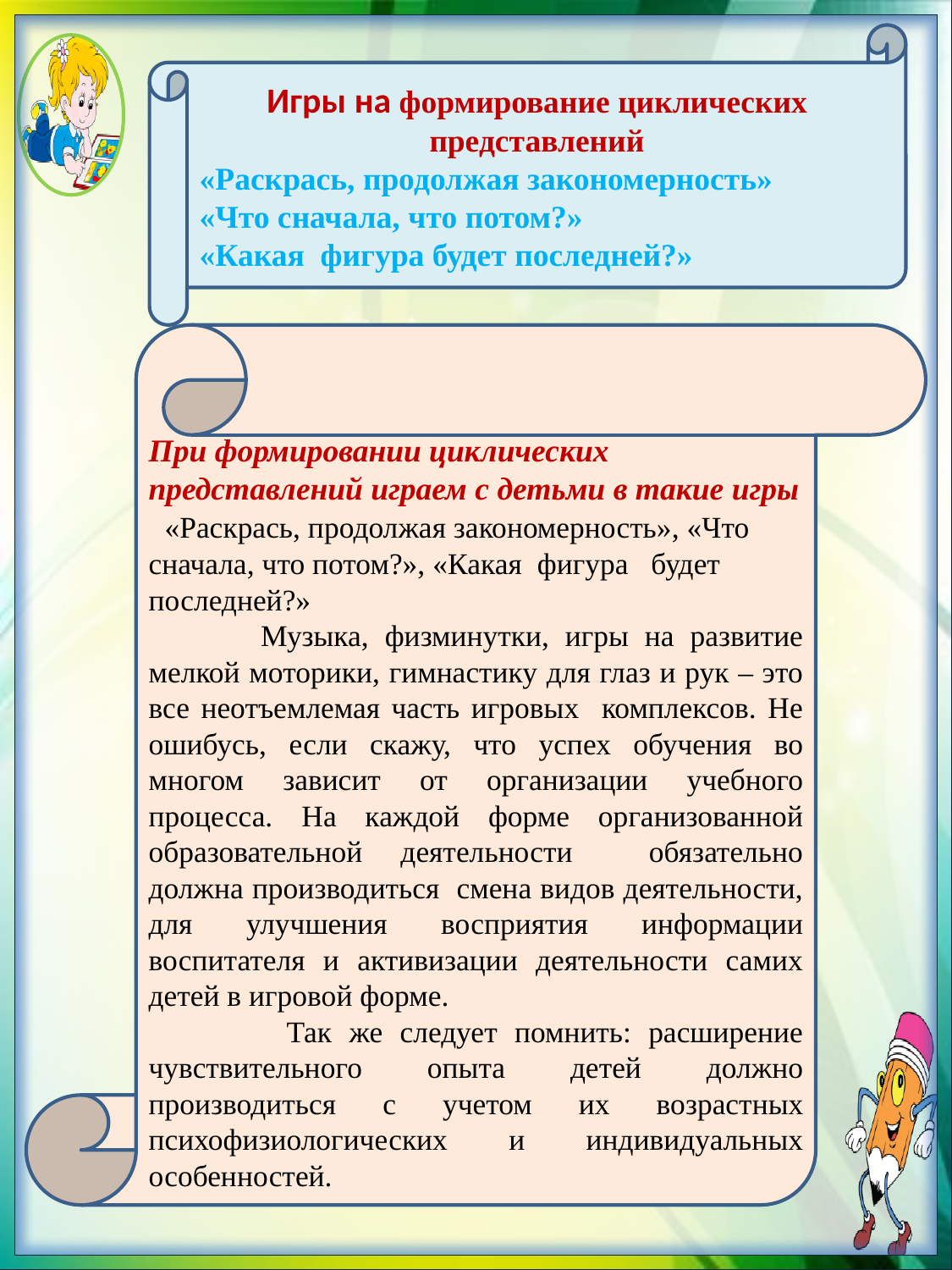

Игры на формирование циклических представлений
«Раскрась, продолжая закономерность»
«Что сначала, что потом?»
«Какая  фигура будет последней?»

При формировании циклических      представлений играем с детьми в такие игры   «Раскрась, продолжая закономерность», «Что сначала, что потом?», «Какая  фигура   будет последней?»
       Музыка, физминутки, игры на развитие мелкой моторики, гимнастику для глаз и рук – это все неотъемлемая часть игровых  комплексов. Не ошибусь, если скажу, что успех обучения во многом зависит от организации учебного процесса. На каждой форме организованной образовательной деятельности  обязательно должна производиться  смена видов деятельности, для улучшения восприятия информации воспитателя и активизации деятельности самих детей в игровой форме.
        Так же следует помнить: расширение чувствительного опыта детей должно производиться с учетом их возрастных психофизиологических и индивидуальных особенностей.